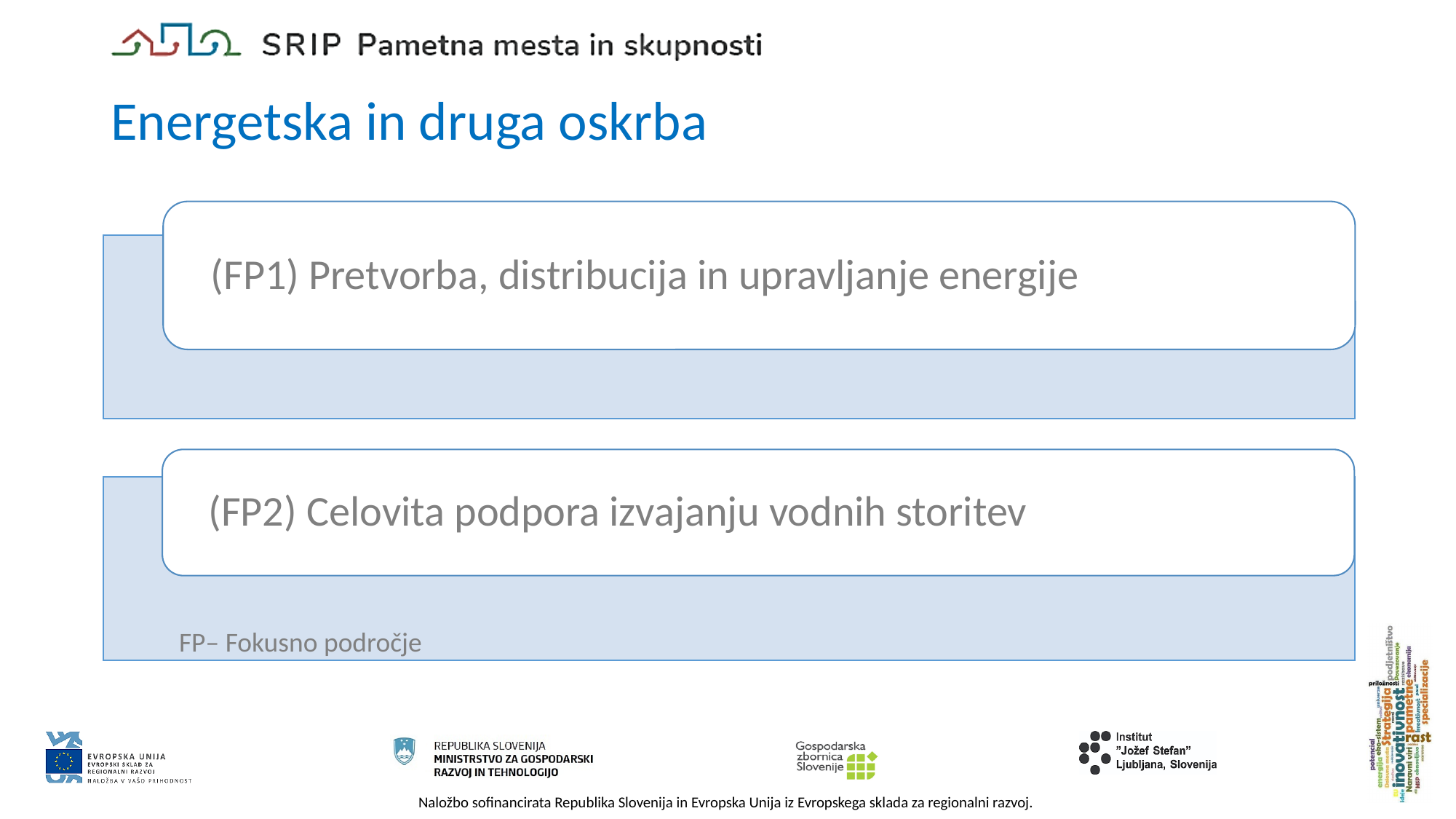

# Energetska in druga oskrba
(FP1) Pretvorba, distribucija in upravljanje energije
(FP2) Celovita podpora izvajanju vodnih storitev
FP– Fokusno področje